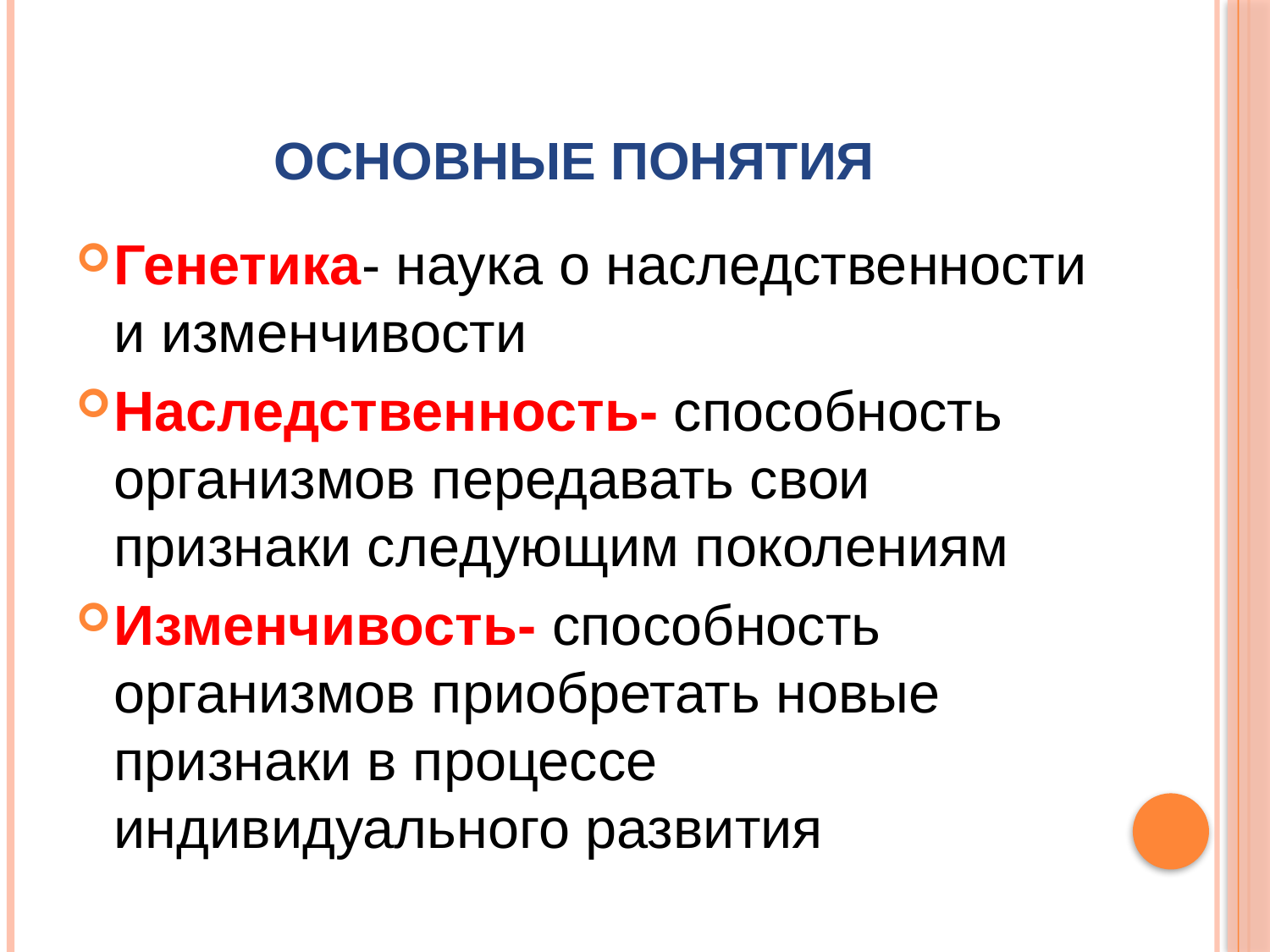

# Основные понятия
Генетика- наука о наследственности и изменчивости
Наследственность- способность организмов передавать свои признаки следующим поколениям
Изменчивость- способность организмов приобретать новые признаки в процессе индивидуального развития